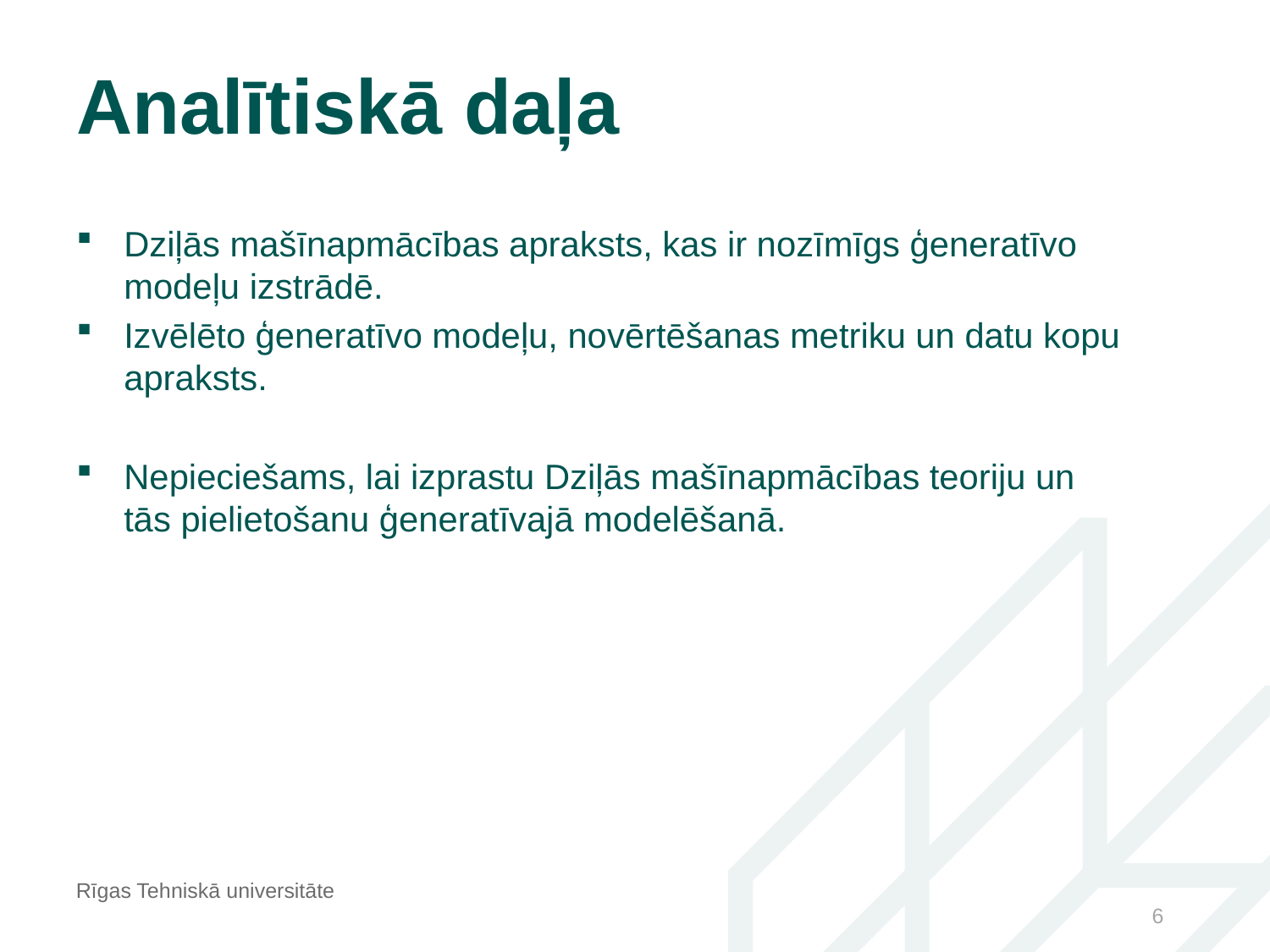

# Analītiskā daļa
Dziļās mašīnapmācības apraksts, kas ir nozīmīgs ģeneratīvo modeļu izstrādē.
Izvēlēto ģeneratīvo modeļu, novērtēšanas metriku un datu kopu apraksts.

Nepieciešams, lai izprastu Dziļās mašīnapmācības teoriju un tās pielietošanu ģeneratīvajā modelēšanā.
Rīgas Tehniskā universitāte